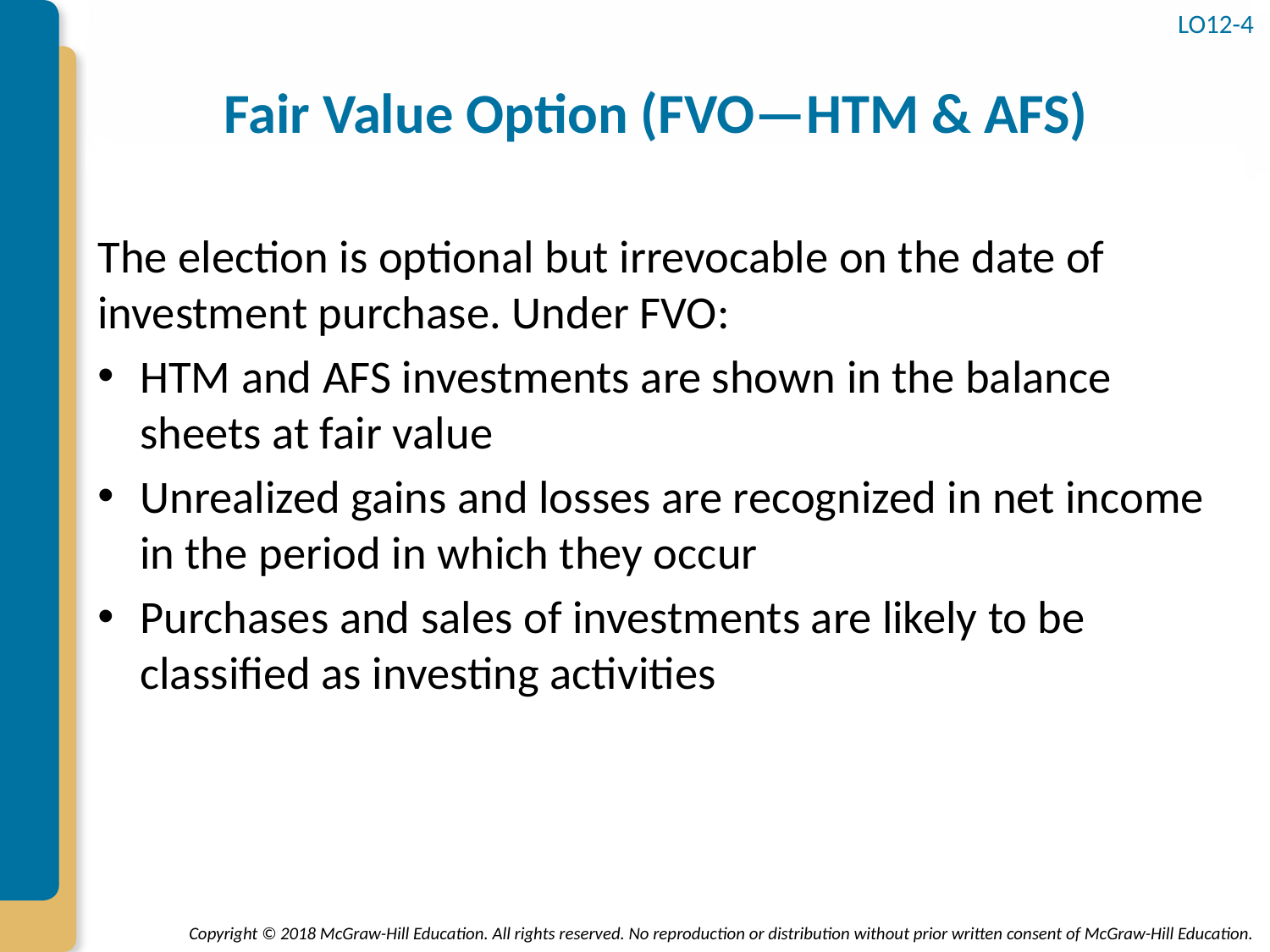

LO12-4
# Fair Value Option (FVO—HTM & AFS)
The election is optional but irrevocable on the date of investment purchase. Under FVO:
HTM and AFS investments are shown in the balance sheets at fair value
Unrealized gains and losses are recognized in net income in the period in which they occur
Purchases and sales of investments are likely to be classified as investing activities